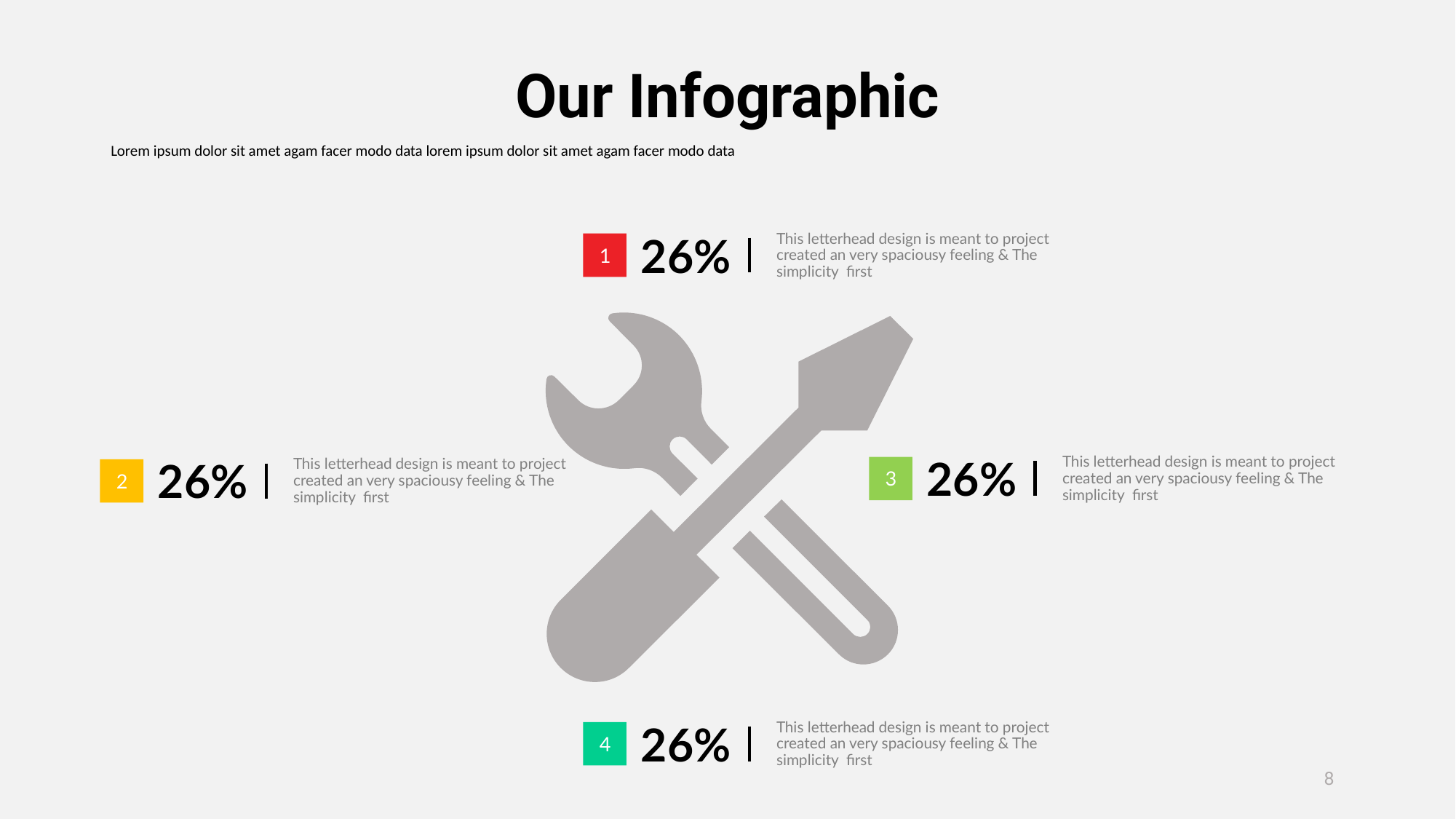

Our Infographic
Lorem ipsum dolor sit amet agam facer modo data lorem ipsum dolor sit amet agam facer modo data
This letterhead design is meant to project created an very spaciousy feeling & The simplicity  first
26%

1

This letterhead design is meant to project created an very spaciousy feeling & The simplicity  first
26%
This letterhead design is meant to project created an very spaciousy feeling & The simplicity  first
26%

3

2
This letterhead design is meant to project created an very spaciousy feeling & The simplicity  first
26%

4
8